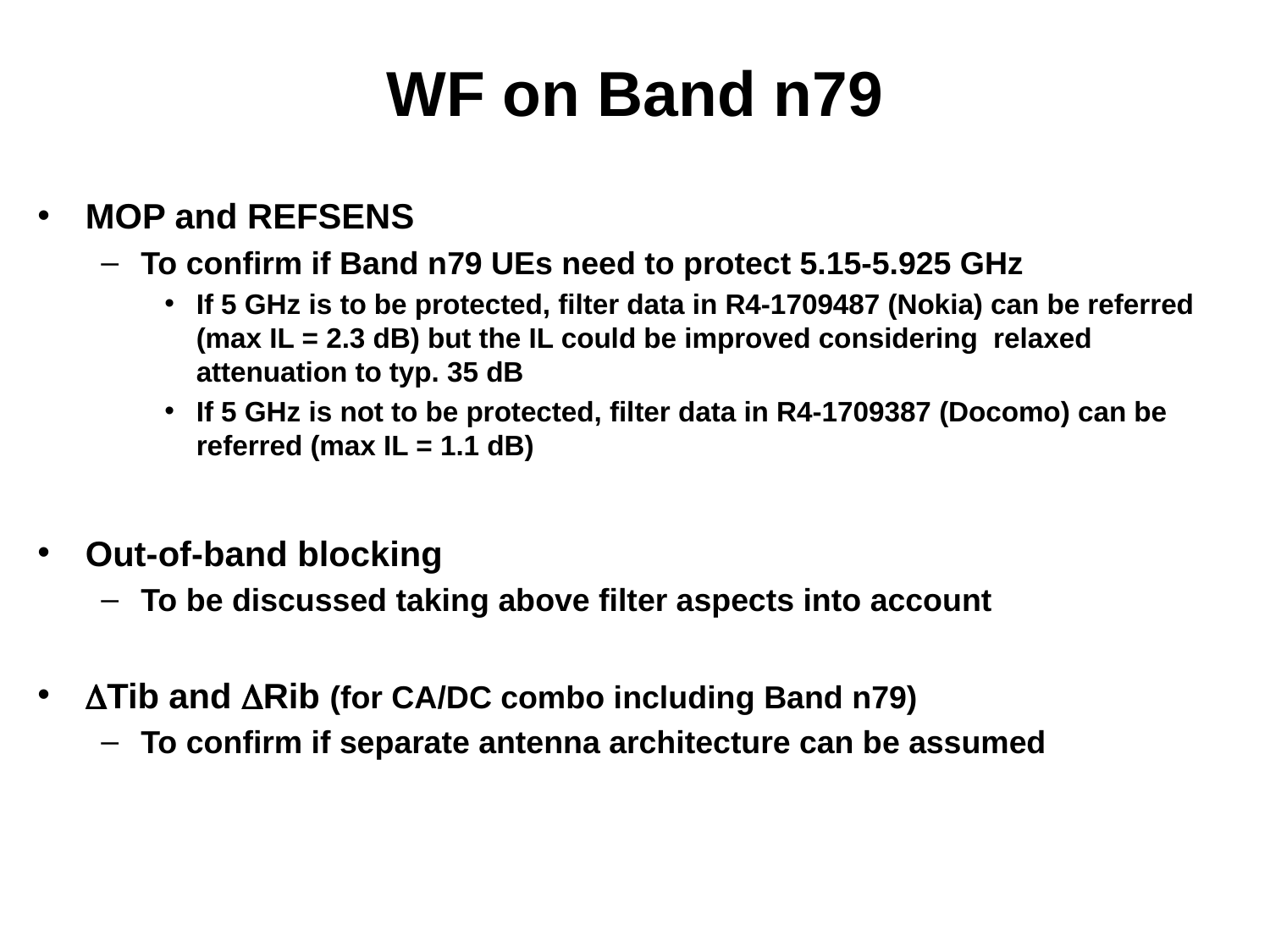

# WF on Band n79
MOP and REFSENS
To confirm if Band n79 UEs need to protect 5.15-5.925 GHz
If 5 GHz is to be protected, filter data in R4-1709487 (Nokia) can be referred (max IL = 2.3 dB) but the IL could be improved considering  relaxed attenuation to typ. 35 dB
If 5 GHz is not to be protected, filter data in R4-1709387 (Docomo) can be referred (max IL = 1.1 dB)

Out-of-band blocking
To be discussed taking above filter aspects into account

ΔTib and ΔRib (for CA/DC combo including Band n79)
To confirm if separate antenna architecture can be assumed